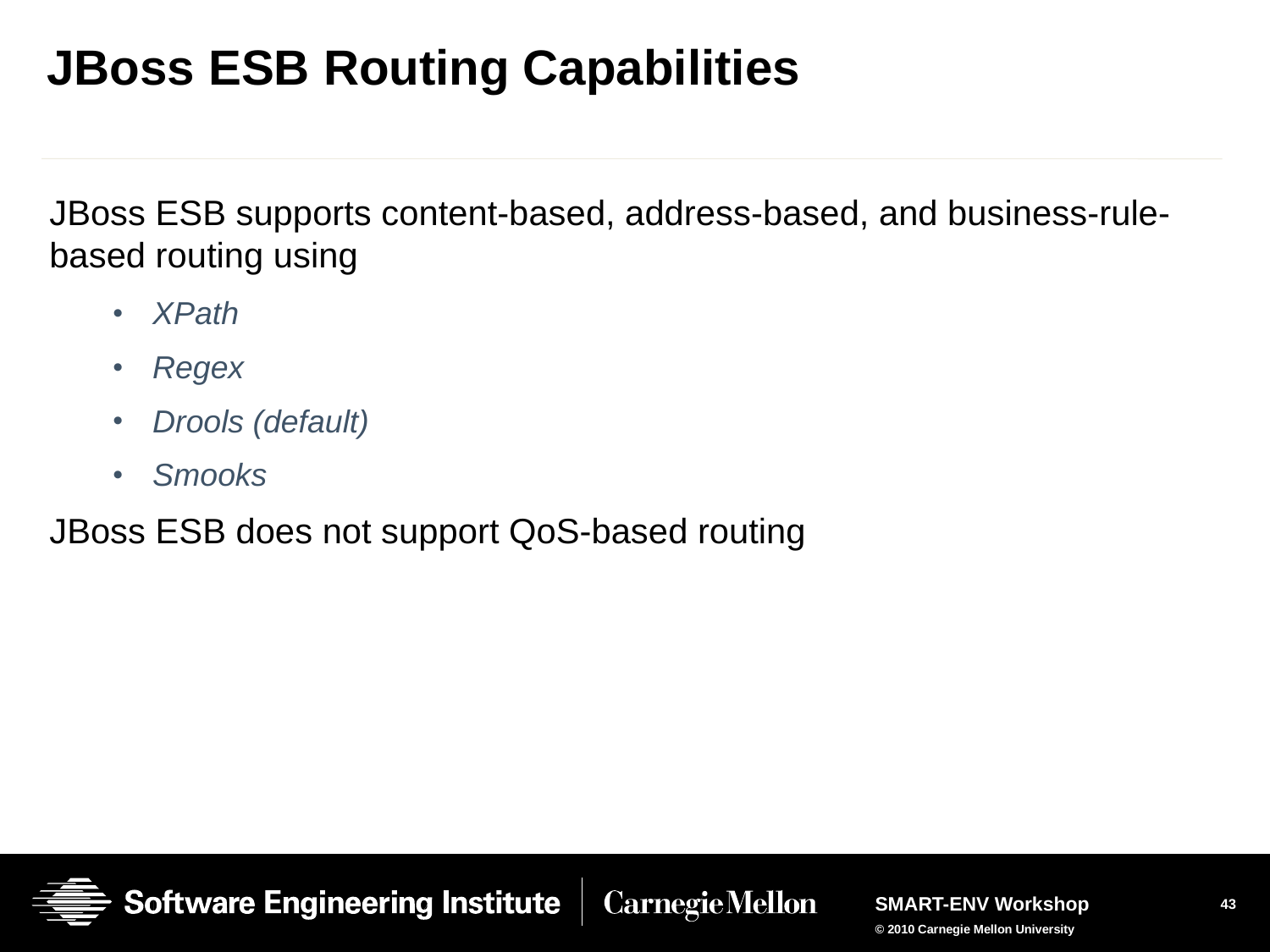

# JBoss ESB Routing Capabilities
JBoss ESB supports content-based, address-based, and business-rule-based routing using
XPath
Regex
Drools (default)
Smooks
JBoss ESB does not support QoS-based routing